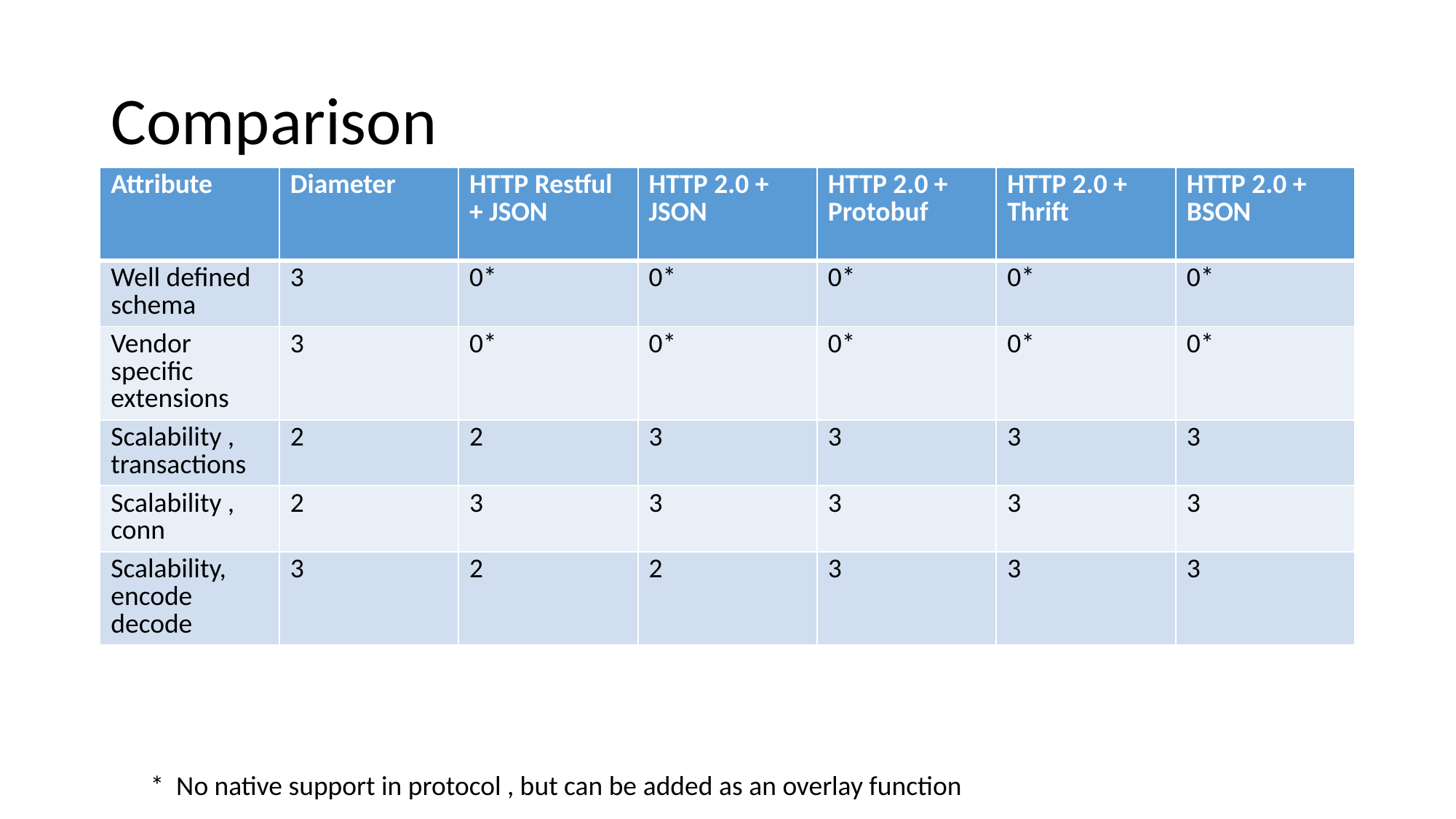

# Comparison
| Attribute | Diameter | HTTP Restful + JSON | HTTP 2.0 + JSON | HTTP 2.0 + Protobuf | HTTP 2.0 + Thrift | HTTP 2.0 + BSON |
| --- | --- | --- | --- | --- | --- | --- |
| Well defined schema | 3 | 0\* | 0\* | 0\* | 0\* | 0\* |
| Vendor specific extensions | 3 | 0\* | 0\* | 0\* | 0\* | 0\* |
| Scalability , transactions | 2 | 2 | 3 | 3 | 3 | 3 |
| Scalability , conn | 2 | 3 | 3 | 3 | 3 | 3 |
| Scalability, encode decode | 3 | 2 | 2 | 3 | 3 | 3 |
*  No native support in protocol , but can be added as an overlay function